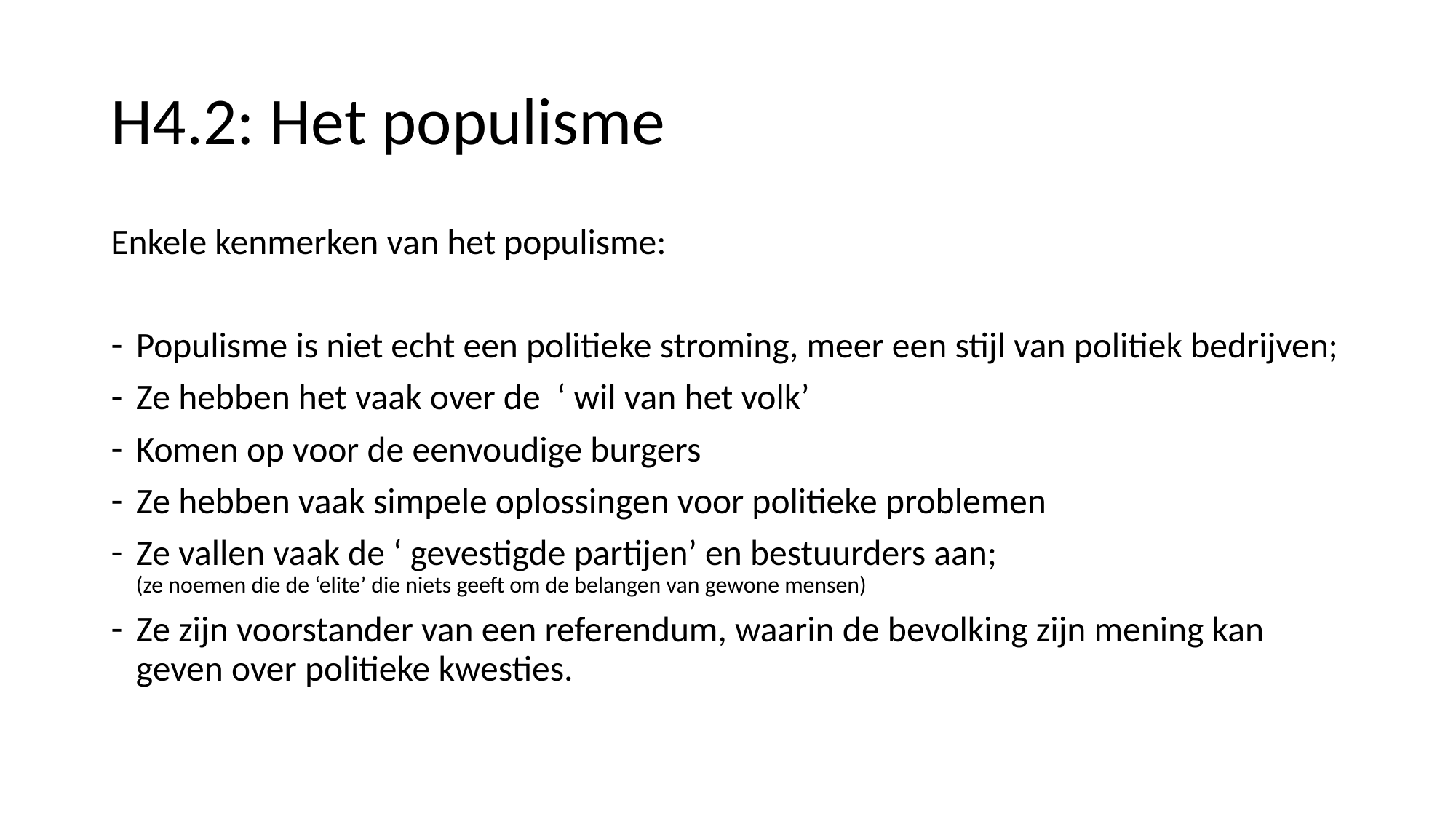

# H4.2: Het populisme
Enkele kenmerken van het populisme:

Populisme is niet echt een politieke stroming, meer een stijl van politiek bedrijven;
Ze hebben het vaak over de  ‘ wil van het volk’
Komen op voor de eenvoudige burgers
Ze hebben vaak simpele oplossingen voor politieke problemen
Ze vallen vaak de ‘ gevestigde partijen’ en bestuurders aan;
(ze noemen die de ‘elite’ die niets geeft om de belangen van gewone mensen)
Ze zijn voorstander van een referendum, waarin de bevolking zijn mening kan geven over politieke kwesties.